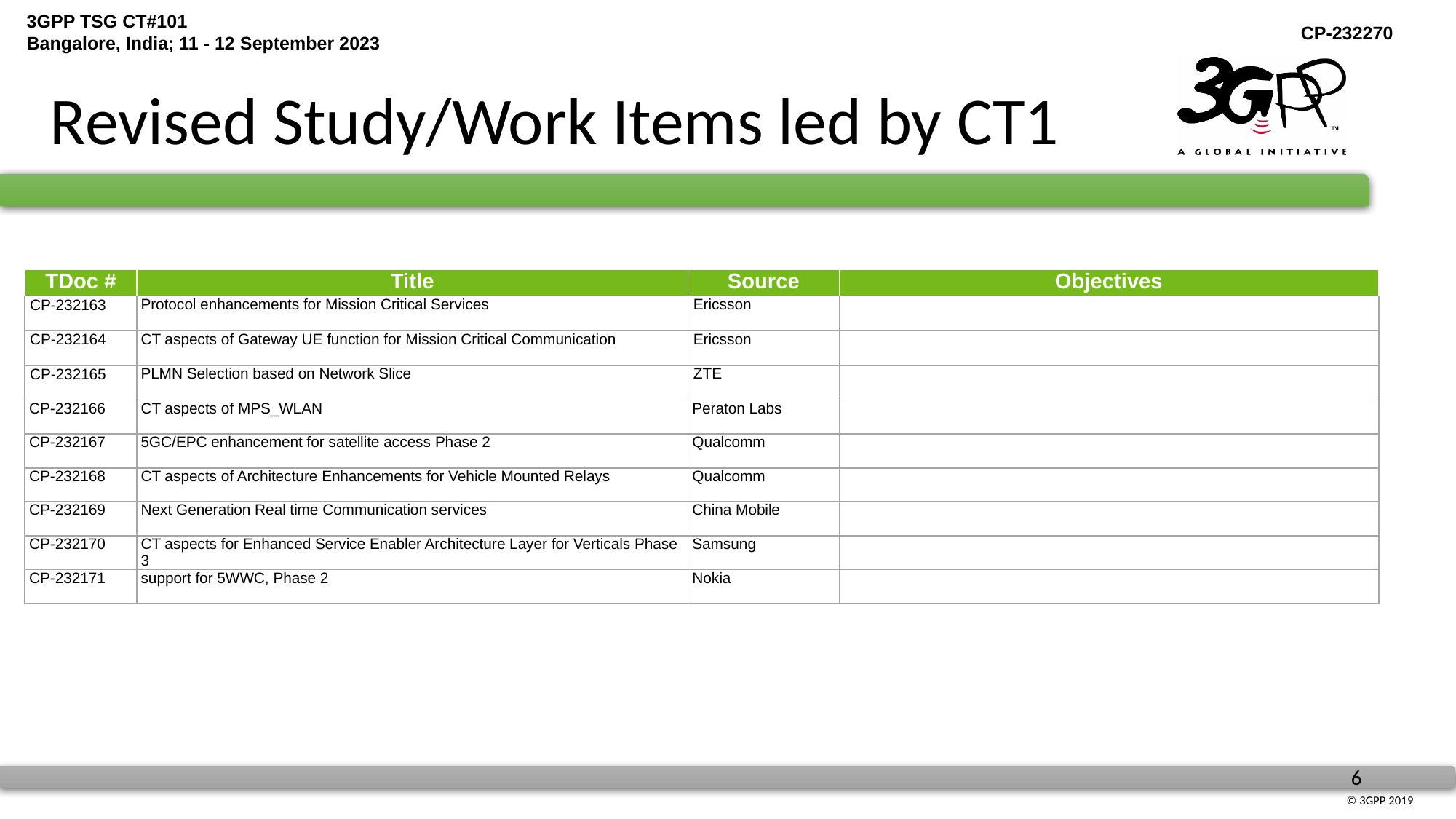

# Revised Study/Work Items led by CT1
| TDoc # | Title | Source | Objectives |
| --- | --- | --- | --- |
| CP-232163 | Protocol enhancements for Mission Critical Services | Ericsson |  |
| CP-232164 | CT aspects of Gateway UE function for Mission Critical Communication | Ericsson |  |
| CP-232165 | PLMN Selection based on Network Slice | ZTE |  |
| CP-232166 | CT aspects of MPS\_WLAN | Peraton Labs |  |
| CP-232167 | 5GC/EPC enhancement for satellite access Phase 2 | Qualcomm |  |
| CP-232168 | CT aspects of Architecture Enhancements for Vehicle Mounted Relays | Qualcomm |  |
| CP-232169 | Next Generation Real time Communication services | China Mobile |  |
| CP-232170 | CT aspects for Enhanced Service Enabler Architecture Layer for Verticals Phase 3 | Samsung |  |
| CP-232171 | support for 5WWC, Phase 2 | Nokia |  |